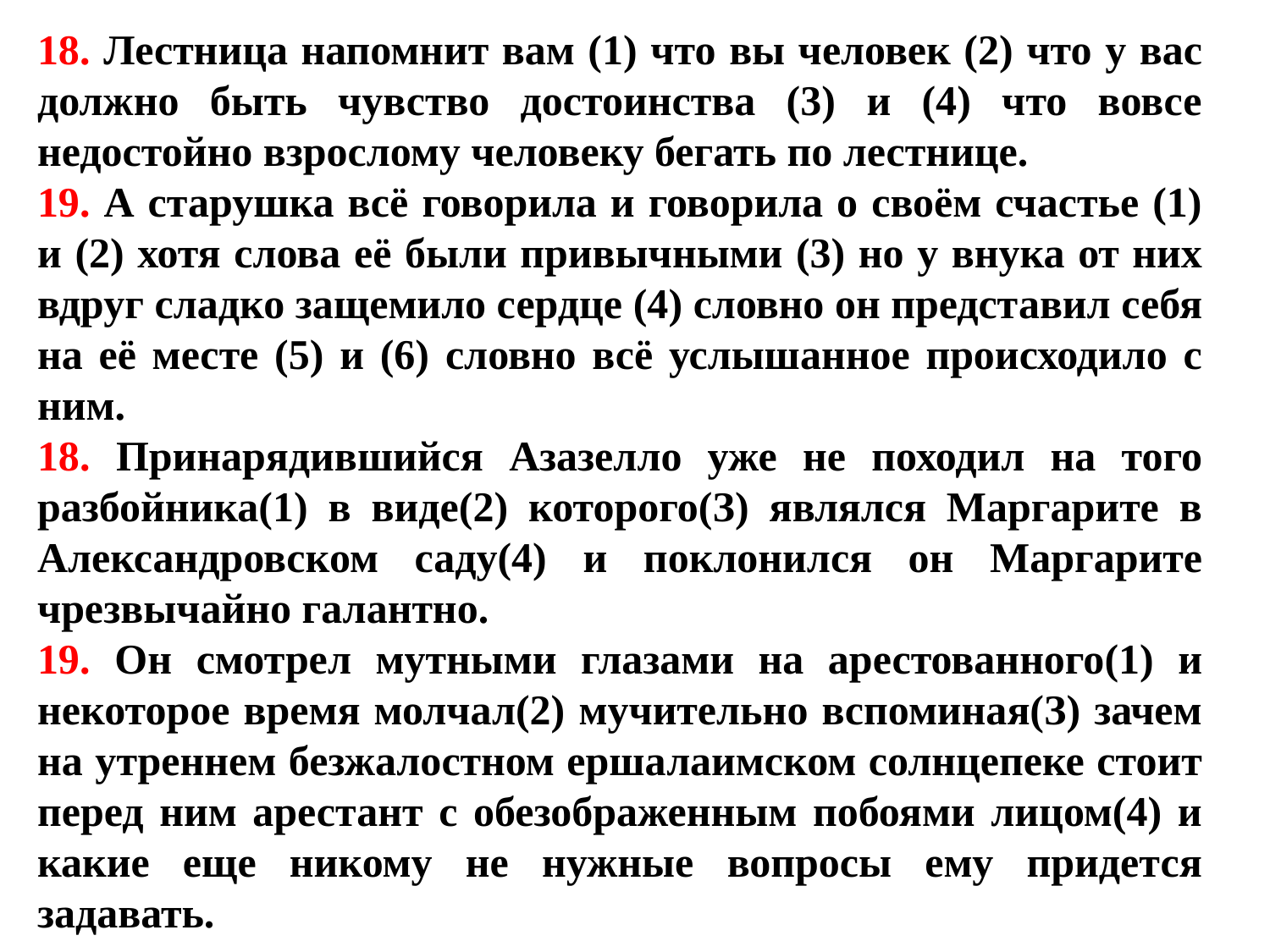

18. Лестница напомнит вам (1) что вы человек (2) что у вас должно быть чувство достоинства (3) и (4) что вовсе недостойно взрослому человеку бегать по лестнице.
19. А старушка всё говорила и говорила о своём счастье (1) и (2) хотя слова её были привычными (3) но у внука от них вдруг сладко защемило сердце (4) словно он представил себя на её месте (5) и (6) словно всё услышанное происходило с ним.
18. Принарядившийся Азазелло уже не походил на того разбойника(1) в виде(2) которого(З) являлся Маргарите в Александровском саду(4) и поклонился он Маргарите чрезвычайно галантно.
19. Он смотрел мутными глазами на арестованного(1) и некоторое время молчал(2) мучительно вспоминая(З) зачем на утреннем безжалостном ершалаимском солнцепеке стоит перед ним арестант с обезображенным побоями лицом(4) и какие еще никому не нужные вопросы ему придется задавать.